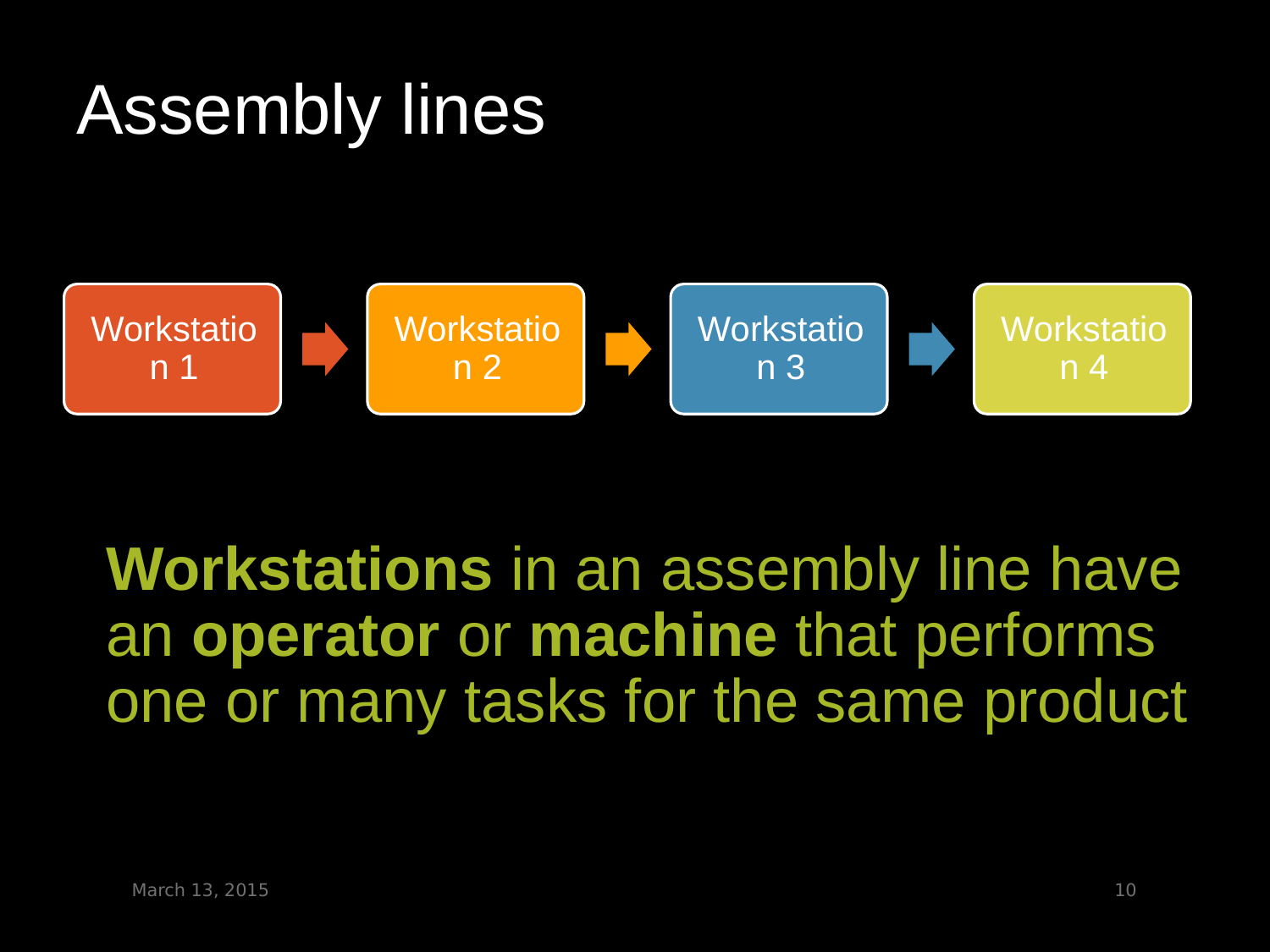

# Assembly lines
Workstation 1

Workstation 2

Workstation 3

Workstation 4
Workstations in an assembly line have an operator or machine that performs one or many tasks for the same product

March 13, 2015
10